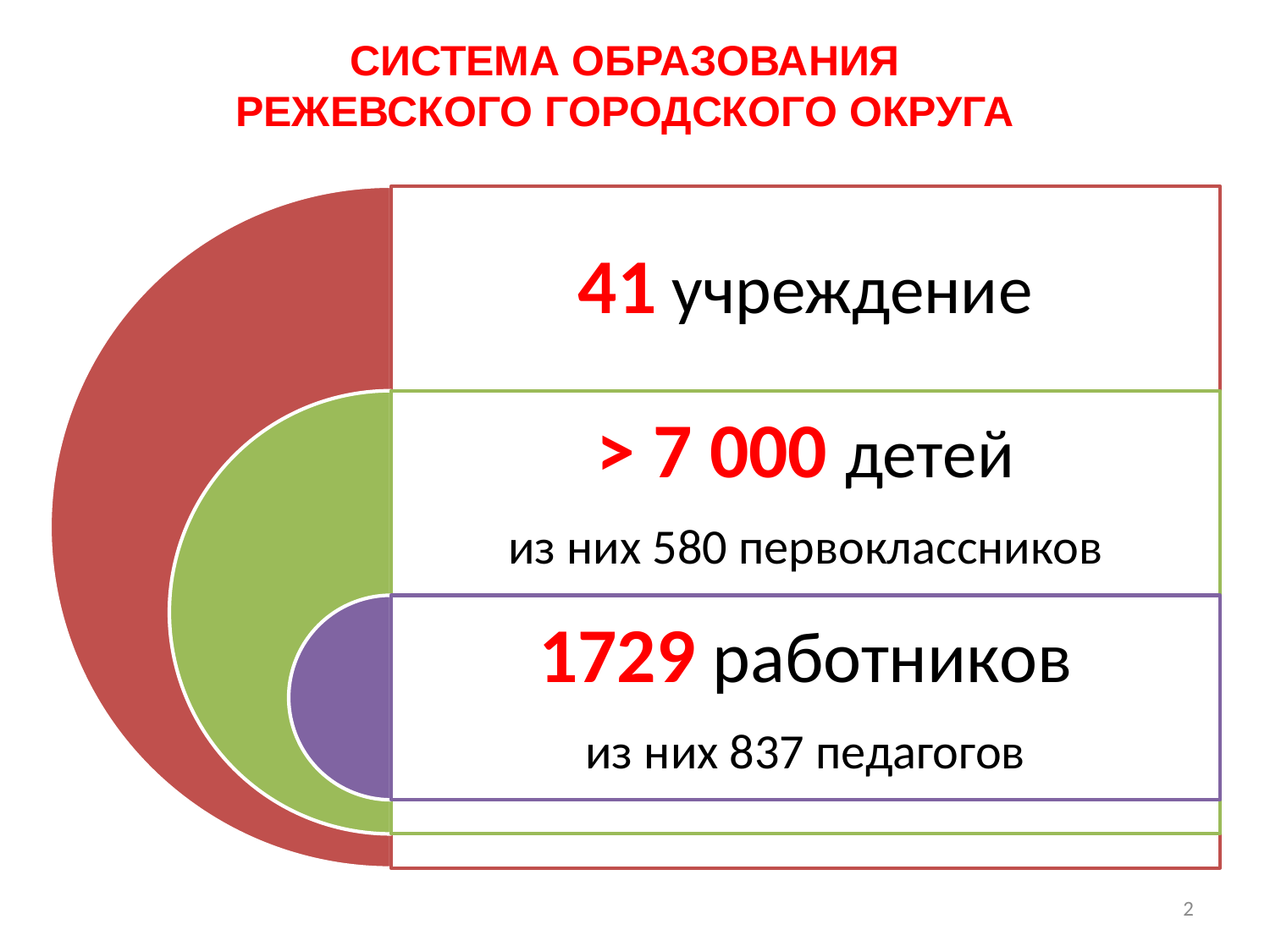

СИСТЕМА ОБРАЗОВАНИЯ
РЕЖЕВСКОГО ГОРОДСКОГО ОКРУГА
41 учреждение
> 7 000 детей
из них 580 первоклассников
1729 работников
из них 837 педагогов
2